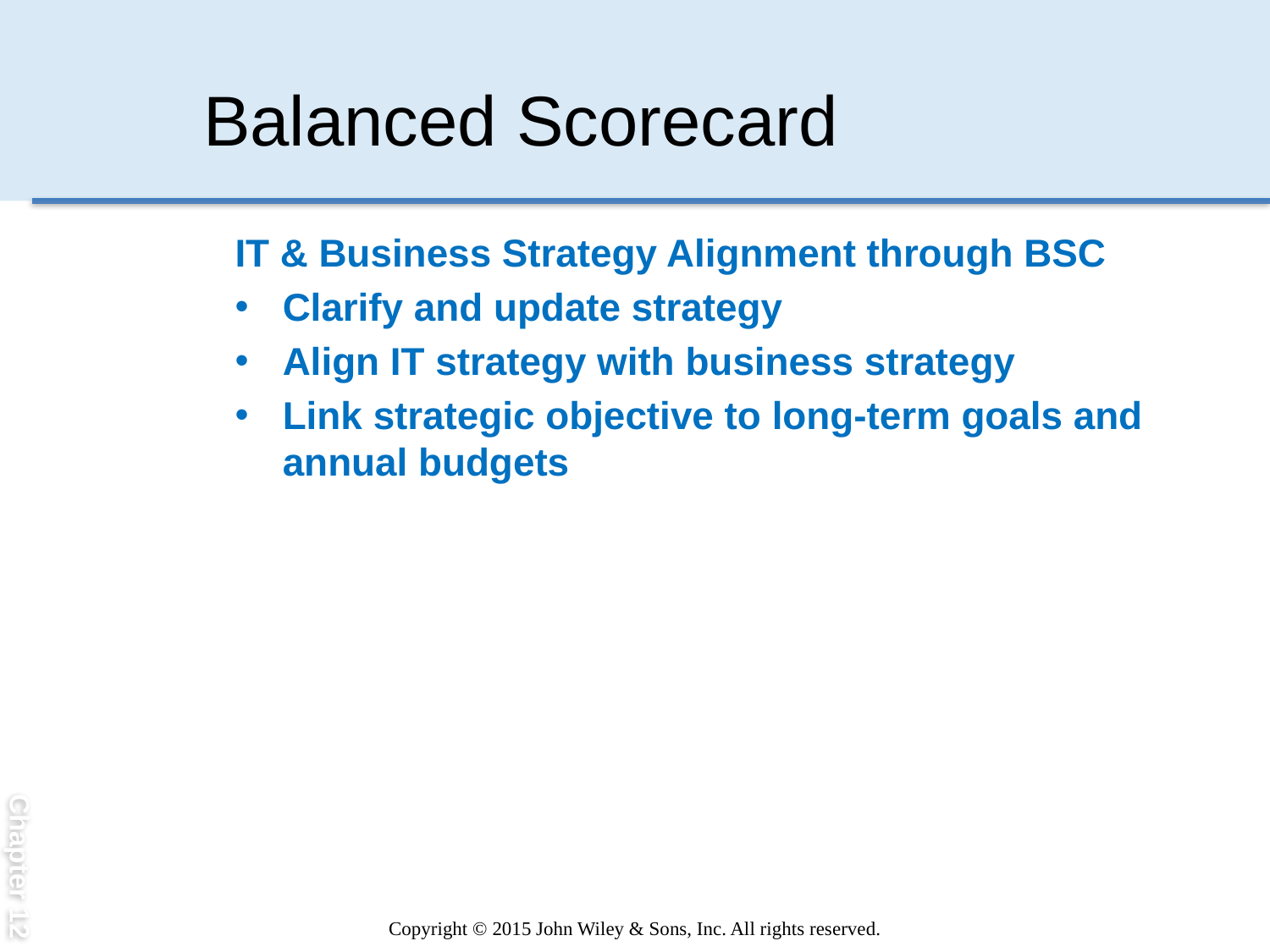

Chapter 12
# Balanced Scorecard
IT & Business Strategy Alignment through BSC
Clarify and update strategy
Align IT strategy with business strategy
Link strategic objective to long-term goals and annual budgets